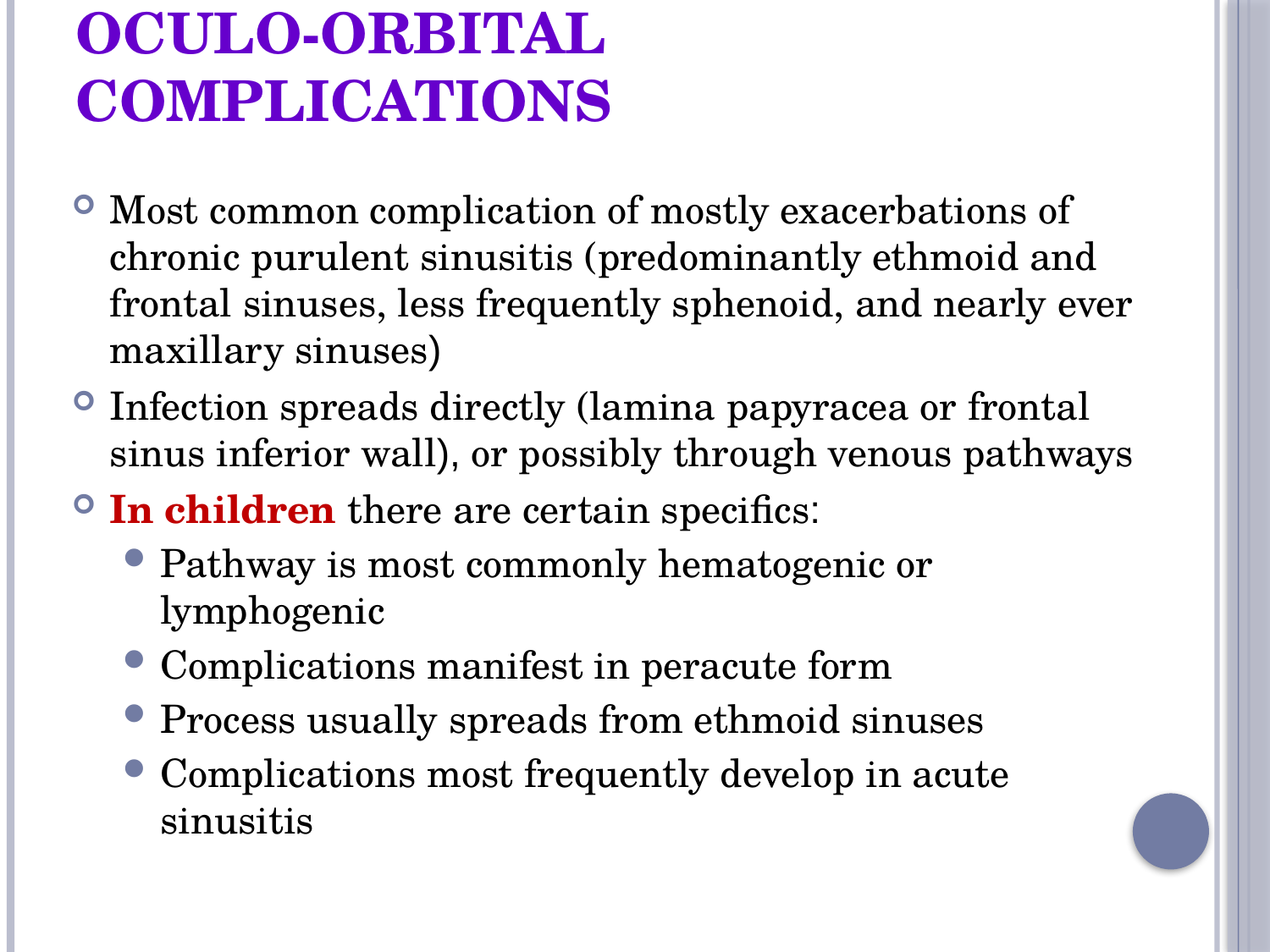

# Oculo-orbital complications
Most common complication of mostly exacerbations of chronic purulent sinusitis (predominantly ethmoid and frontal sinuses, less frequently sphenoid, and nearly ever maxillary sinuses)
Infection spreads directly (lamina papyracea or frontal sinus inferior wall), or possibly through venous pathways
In children there are certain specifics:
Pathway is most commonly hematogenic or lymphogenic
Complications manifest in peracute form
Process usually spreads from ethmoid sinuses
Complications most frequently develop in acute sinusitis